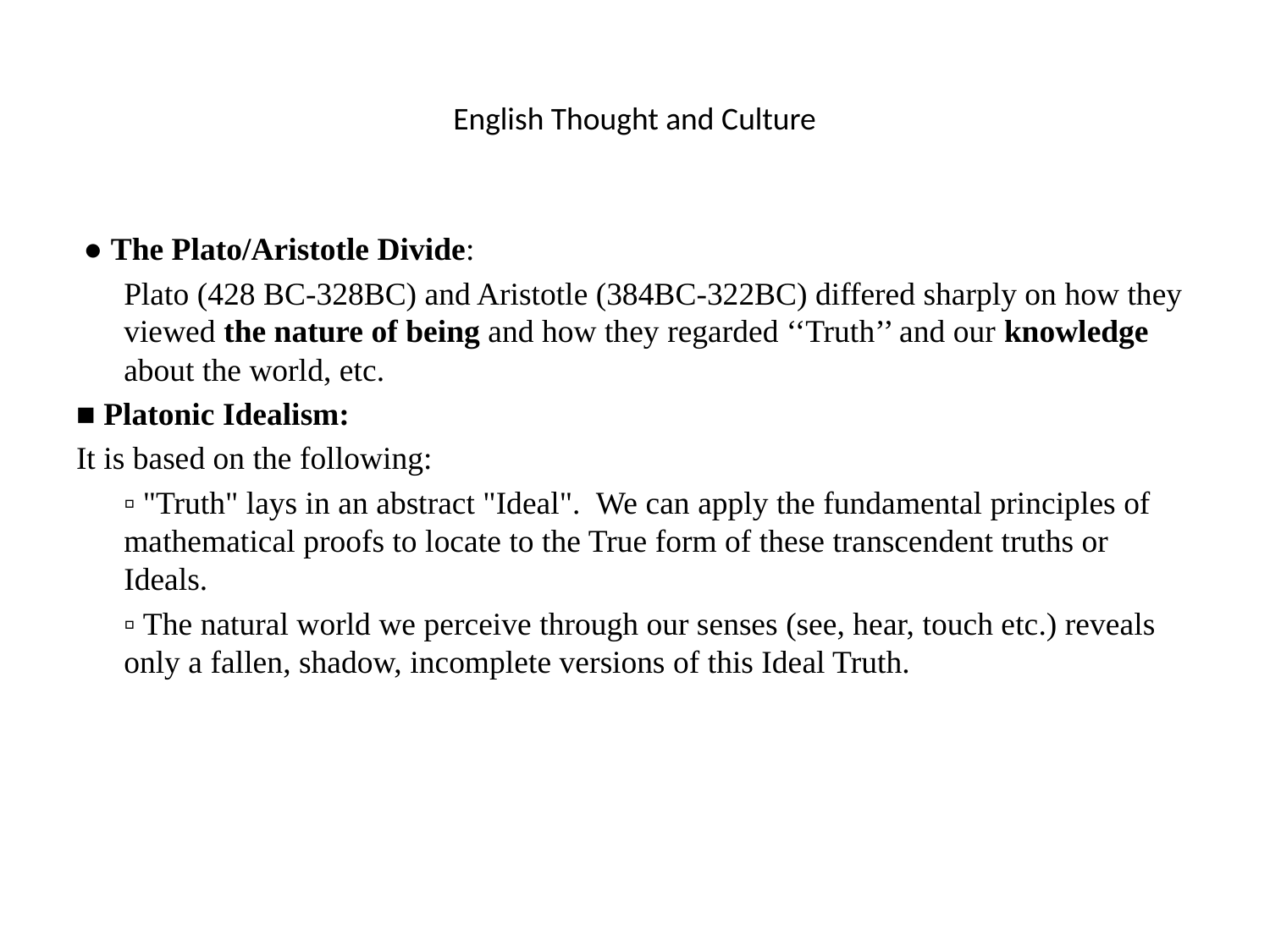

# English Thought and Culture
 ● The Plato/Aristotle Divide:
	Plato (428 BC-328BC) and Aristotle (384BC-322BC) differed sharply on how they viewed the nature of being and how they regarded ‘‘Truth’’ and our knowledge about the world, etc.
■ Platonic Idealism:
It is based on the following:
	▫ "Truth" lays in an abstract "Ideal".  We can apply the fundamental principles of mathematical proofs to locate to the True form of these transcendent truths or Ideals.
	▫ The natural world we perceive through our senses (see, hear, touch etc.) reveals only a fallen, shadow, incomplete versions of this Ideal Truth.